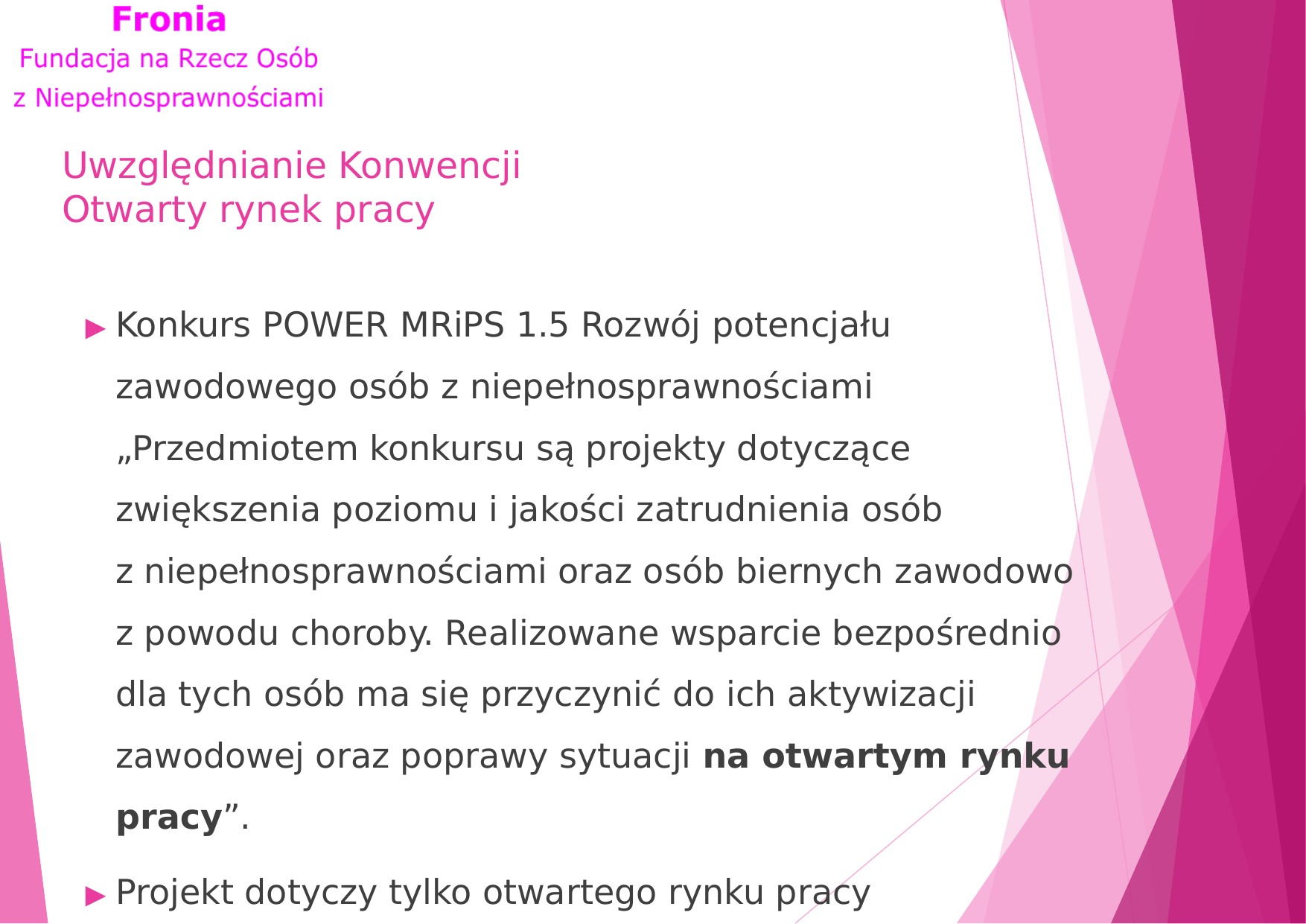

# Uwzględnianie Konwencji Otwarty rynek pracy
Konkurs POWER MRiPS 1.5 Rozwój potencjału zawodowego osób z niepełnosprawnościami
„Przedmiotem konkursu są projekty dotyczące zwiększenia poziomu i jakości zatrudnienia osób z niepełnosprawnościami oraz osób biernych zawodowo z powodu choroby. Realizowane wsparcie bezpośrednio dla tych osób ma się przyczynić do ich aktywizacji zawodowej oraz poprawy sytuacji na otwartym rynku pracy”.
Projekt dotyczy tylko otwartego rynku pracy